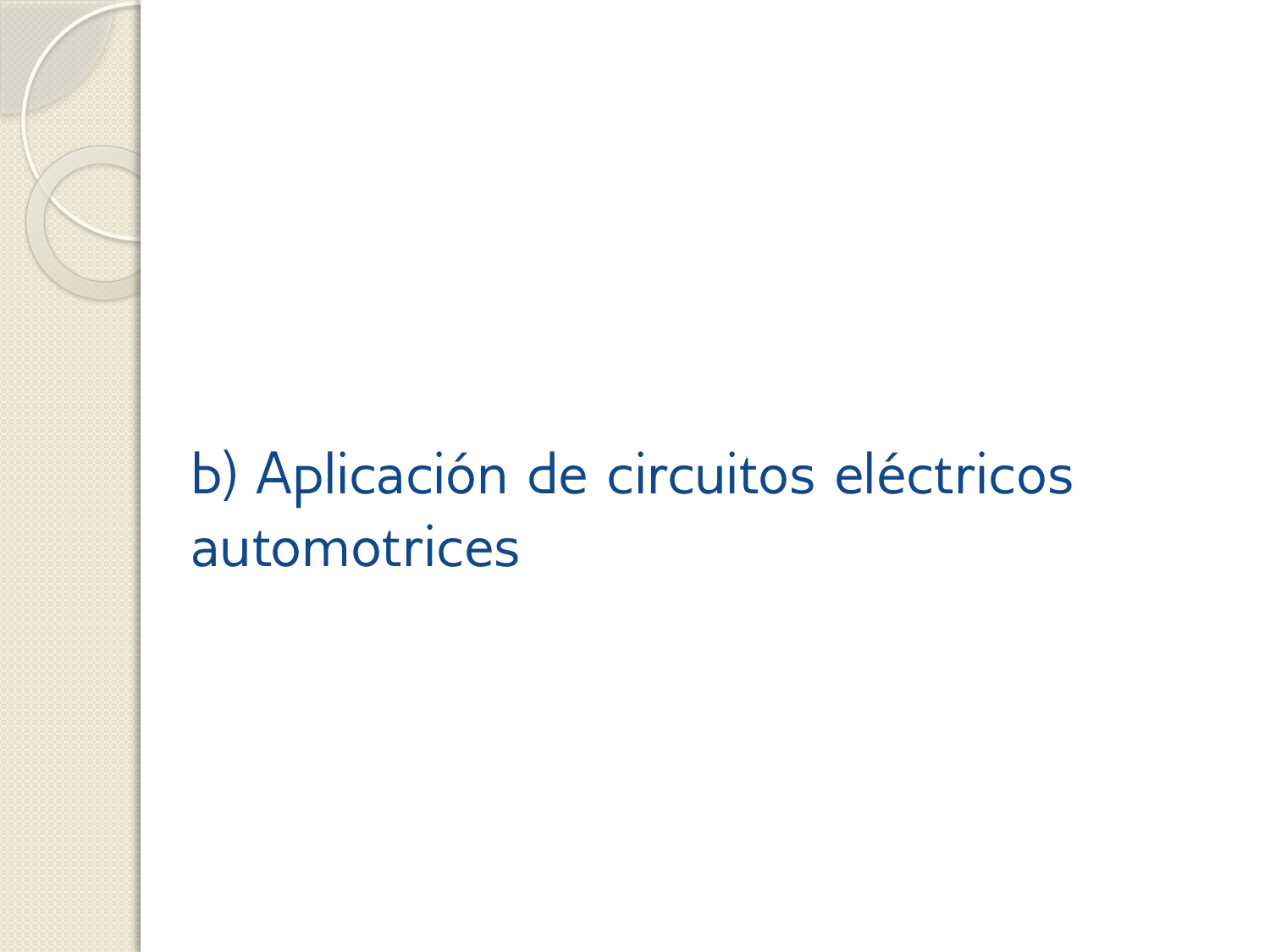

# b) Aplicación de circuitos eléctricos automotrices